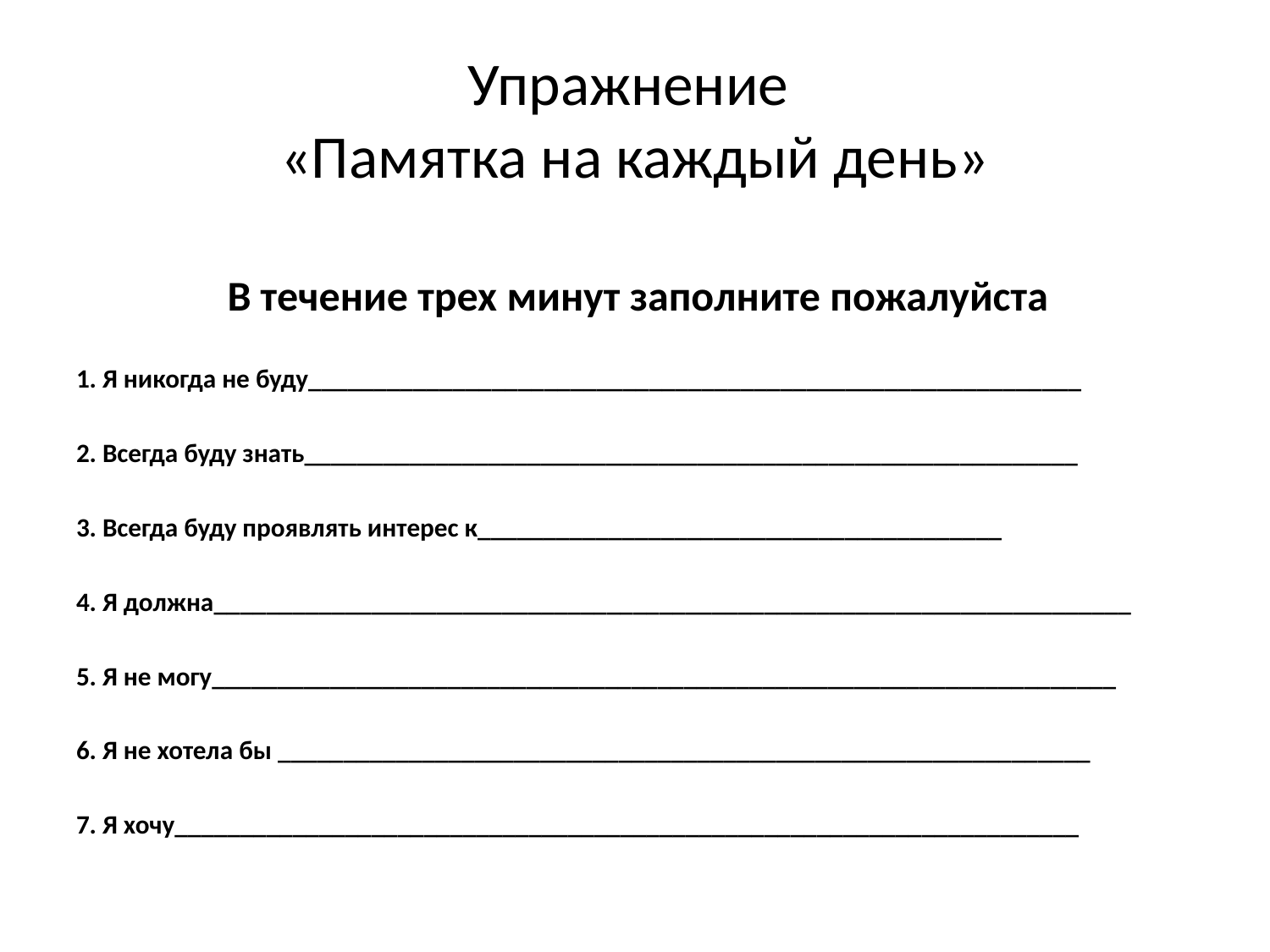

# Упражнение «Памятка на каждый день»

 В течение трех минут заполните пожалуйста

1. Я никогда не буду___________________________________________________________

2. Всегда буду знать___________________________________________________________

3. Всегда буду проявлять интерес к________________________________________

4. Я должна______________________________________________________________________

5. Я не могу_____________________________________________________________________

6. Я не хотела бы ______________________________________________________________

7. Я хочу_____________________________________________________________________